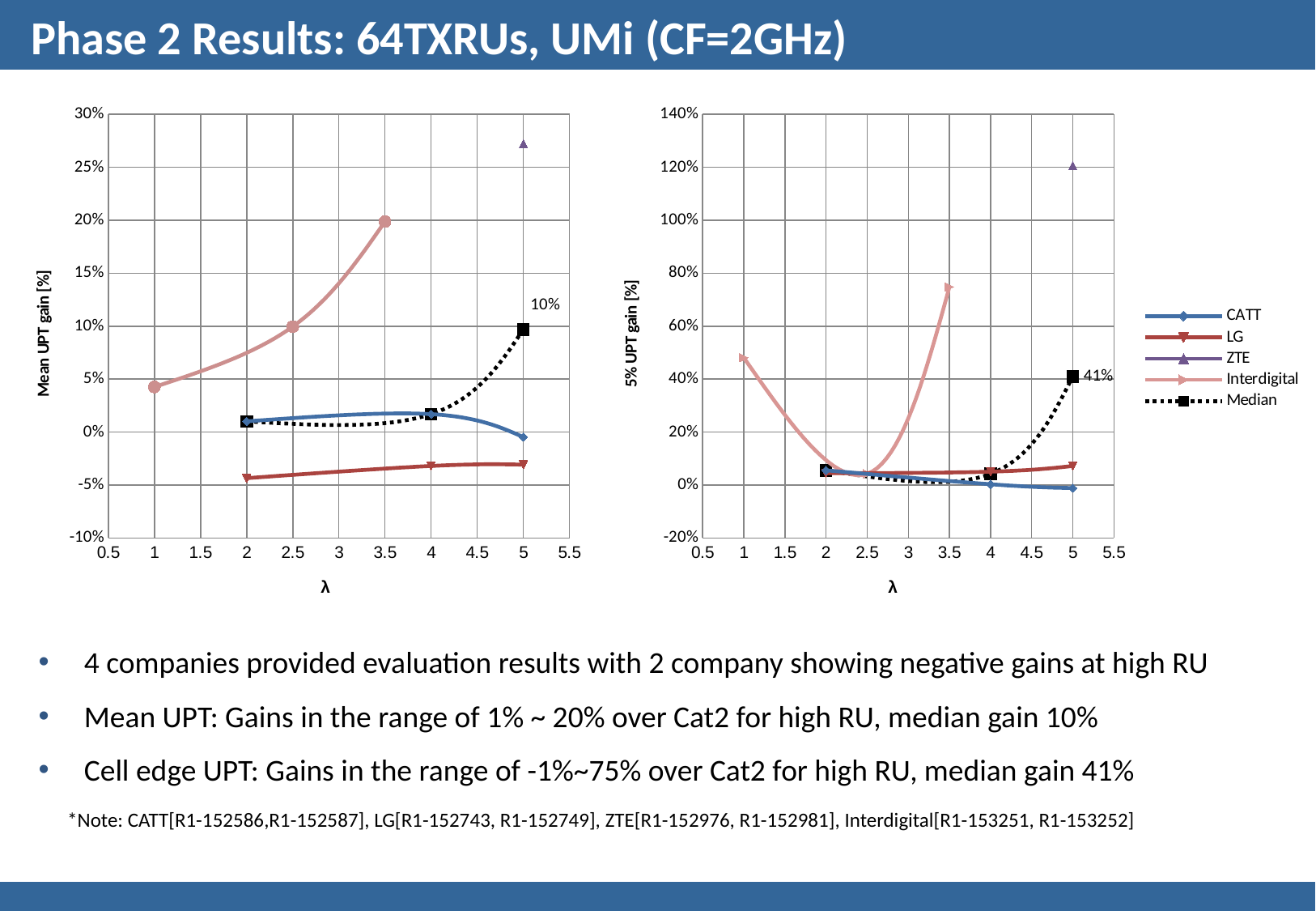

# Phase 2 Results: 64TXRUs, UMi (CF=2GHz)

### Chart

| Category |  |  |  |  |  |
|---|---|---|---|---|---|

### Chart

| Category |  |  |  |  |  |
|---|---|---|---|---|---|
4 companies provided evaluation results with 2 company showing negative gains at high RU
Mean UPT: Gains in the range of 1% ~ 20% over Cat2 for high RU, median gain 10%
Cell edge UPT: Gains in the range of -1%~75% over Cat2 for high RU, median gain 41%
*Note: CATT[R1-152586,R1-152587], LG[R1-152743, R1-152749], ZTE[R1-152976, R1-152981], Interdigital[R1-153251, R1-153252]